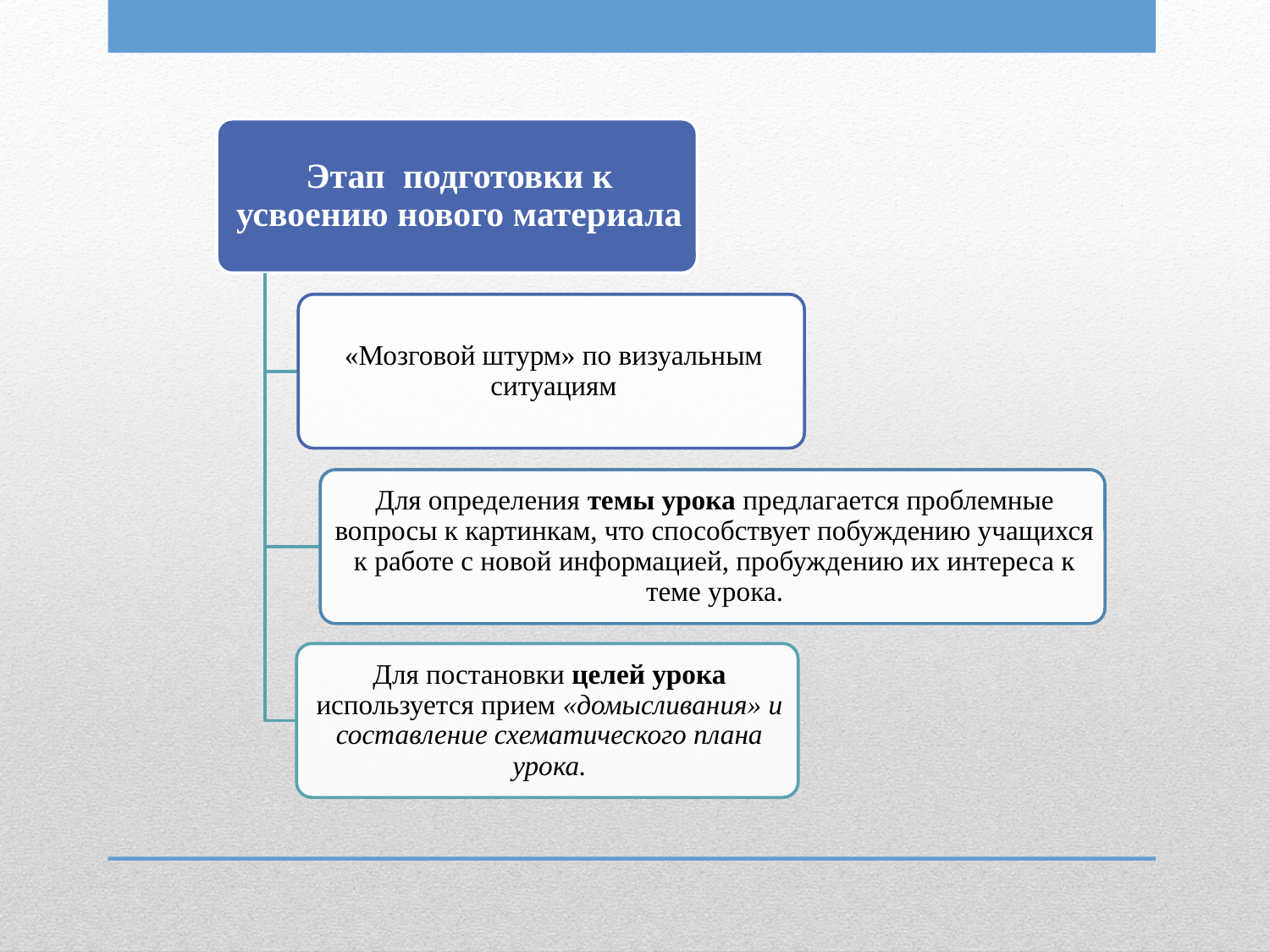

Этап  подготовки к усвоению нового материала
«Мозговой штурм» по визуальным ситуациям
Для определения темы урока предлагается проблемные вопросы к картинкам, что способствует побуждению учащихся к работе с новой информацией, пробуждению их интереса к теме урока.
Для постановки целей урока используется прием «домысливания» и составление схематического плана урока.